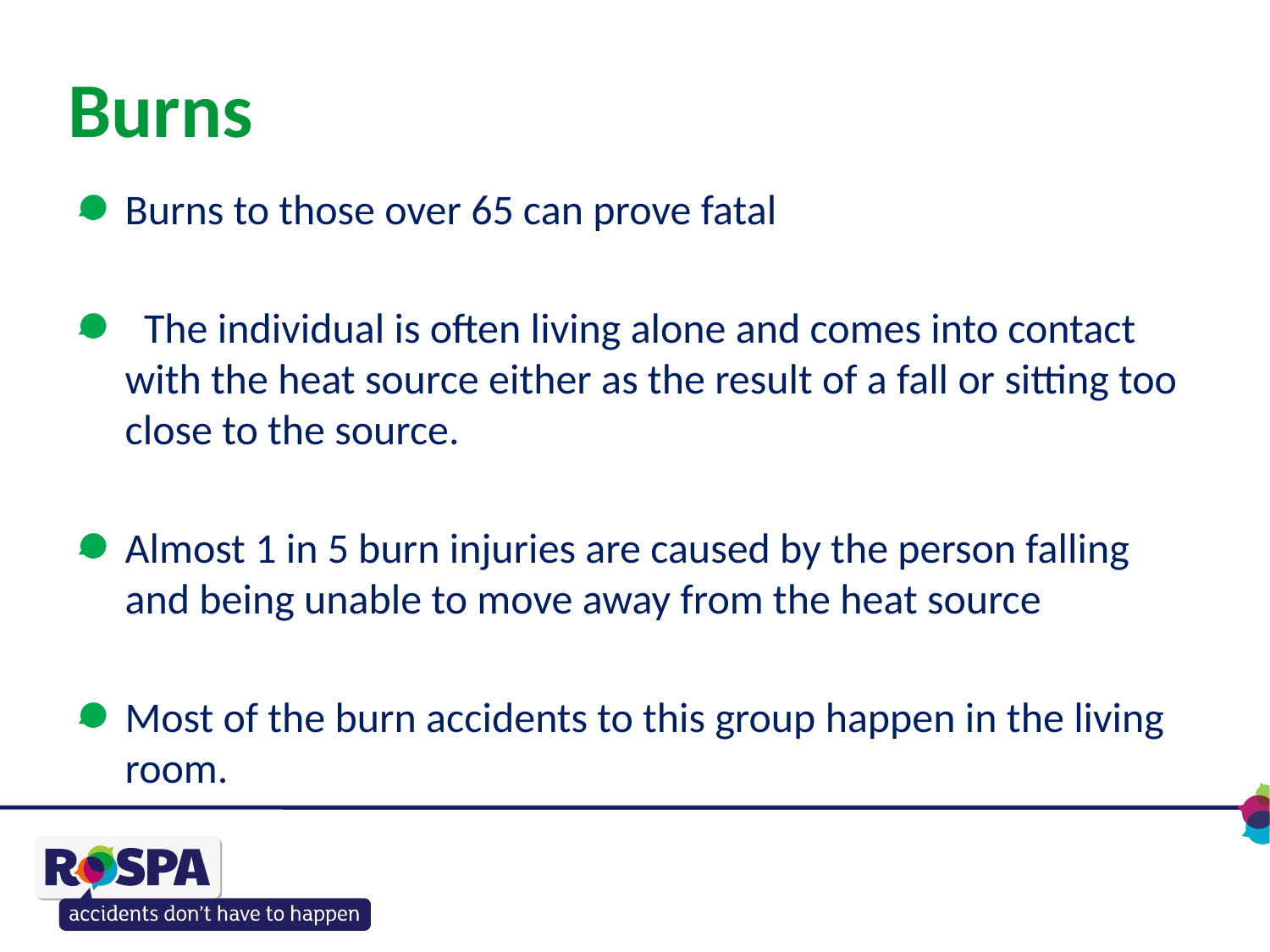

# Burns
Burns to those over 65 can prove fatal

  The individual is often living alone and comes into contact with the heat source either as the result of a fall or sitting too close to the source.

Almost 1 in 5 burn injuries are caused by the person falling and being unable to move away from the heat source

Most of the burn accidents to this group happen in the living room.